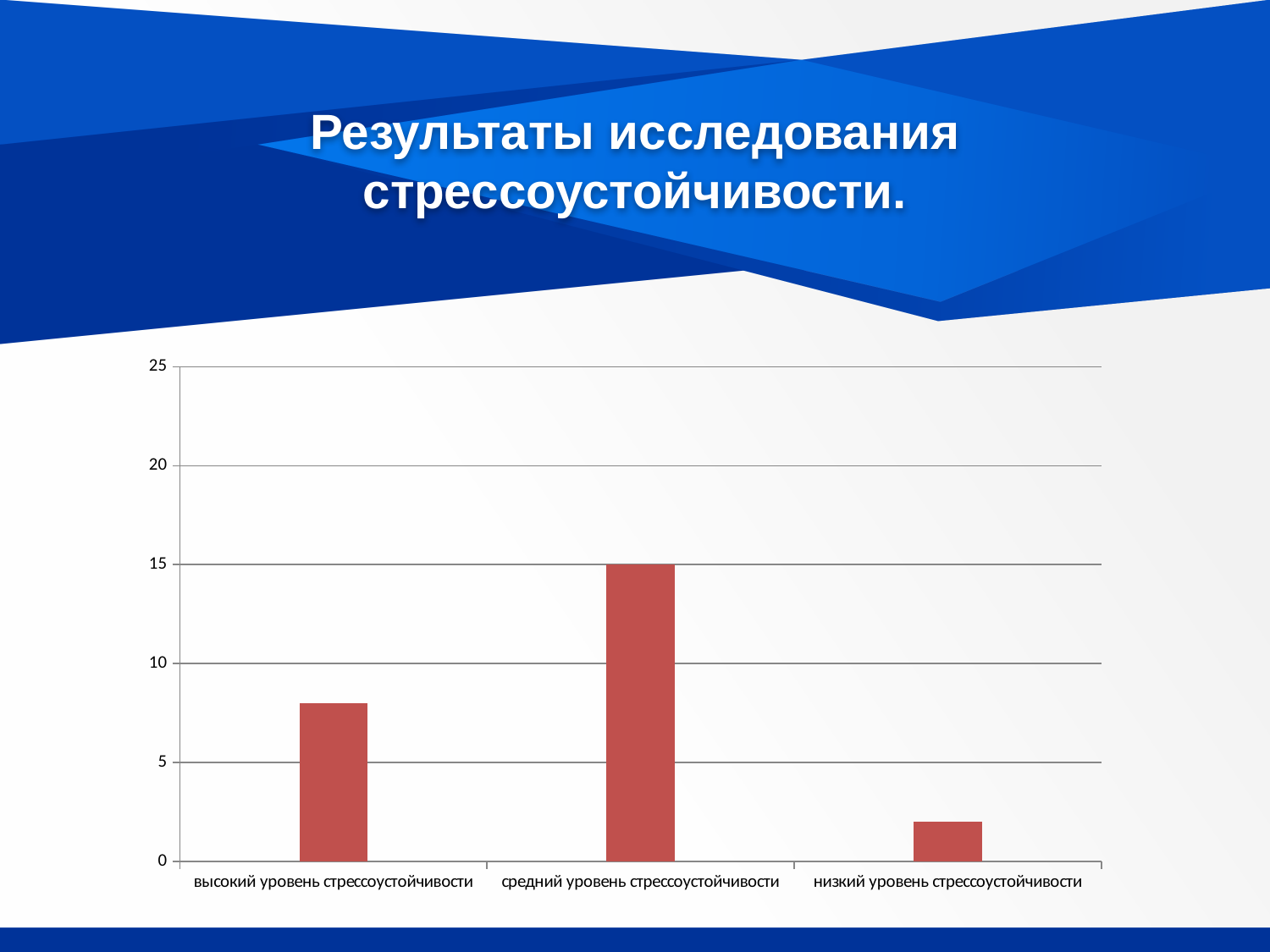

# Результаты исследования стрессоустойчивости.

### Chart

| Category | Ряд 1 | Ряд 2 | Ряд 3 |
|---|---|---|---|
| высокий уровень стрессоустойчивости | None | 8.0 | None |
| средний уровень стрессоустойчивости | None | 15.0 | None |
| низкий уровень стрессоустойчивости | None | 2.0 | None |